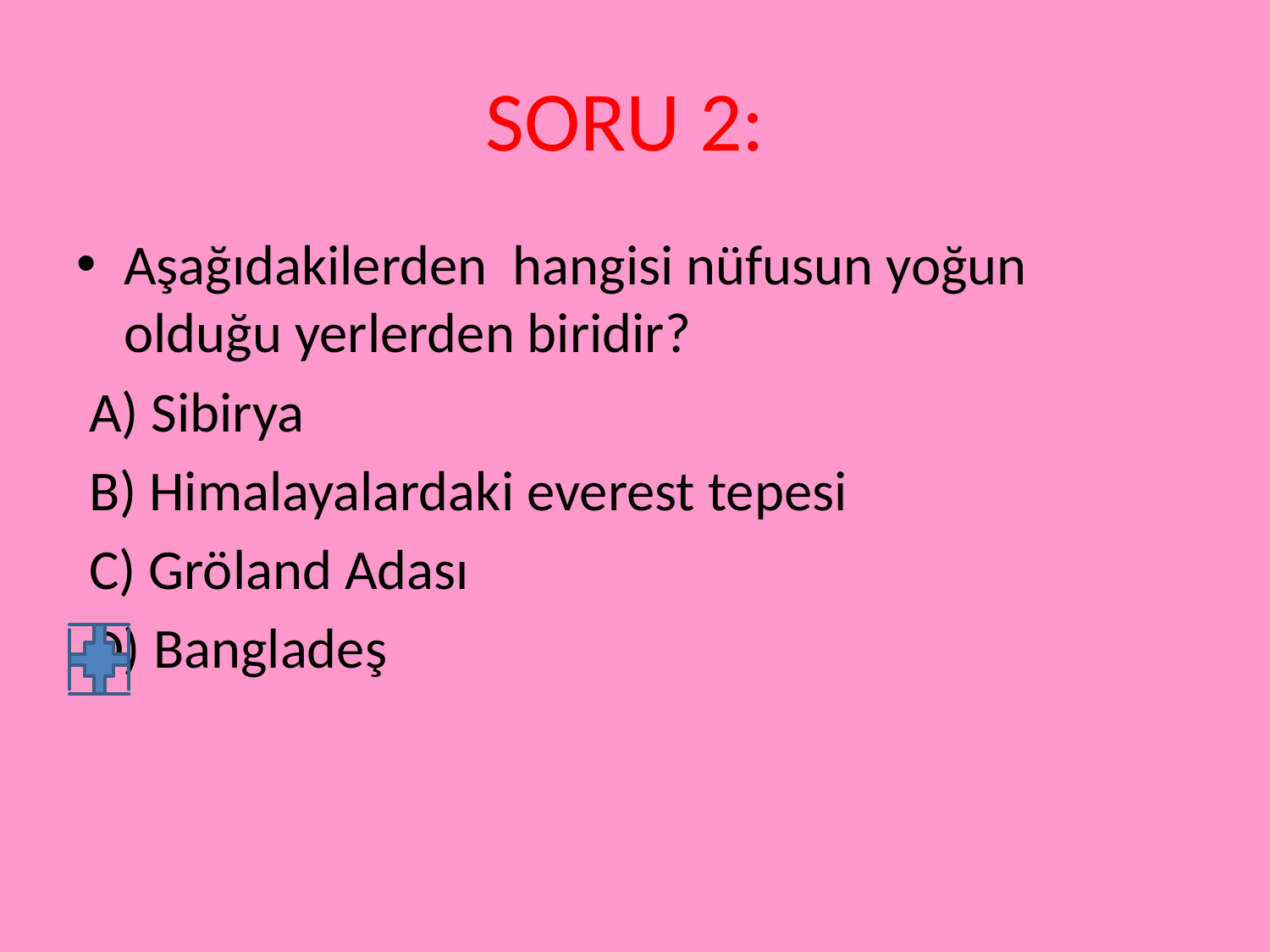

# SORU 2:
Aşağıdakilerden  hangisi nüfusun yoğun olduğu yerlerden biridir?
 A) Sibirya
 B) Himalayalardaki everest tepesi
 C) Gröland Adası
 D) Bangladeş